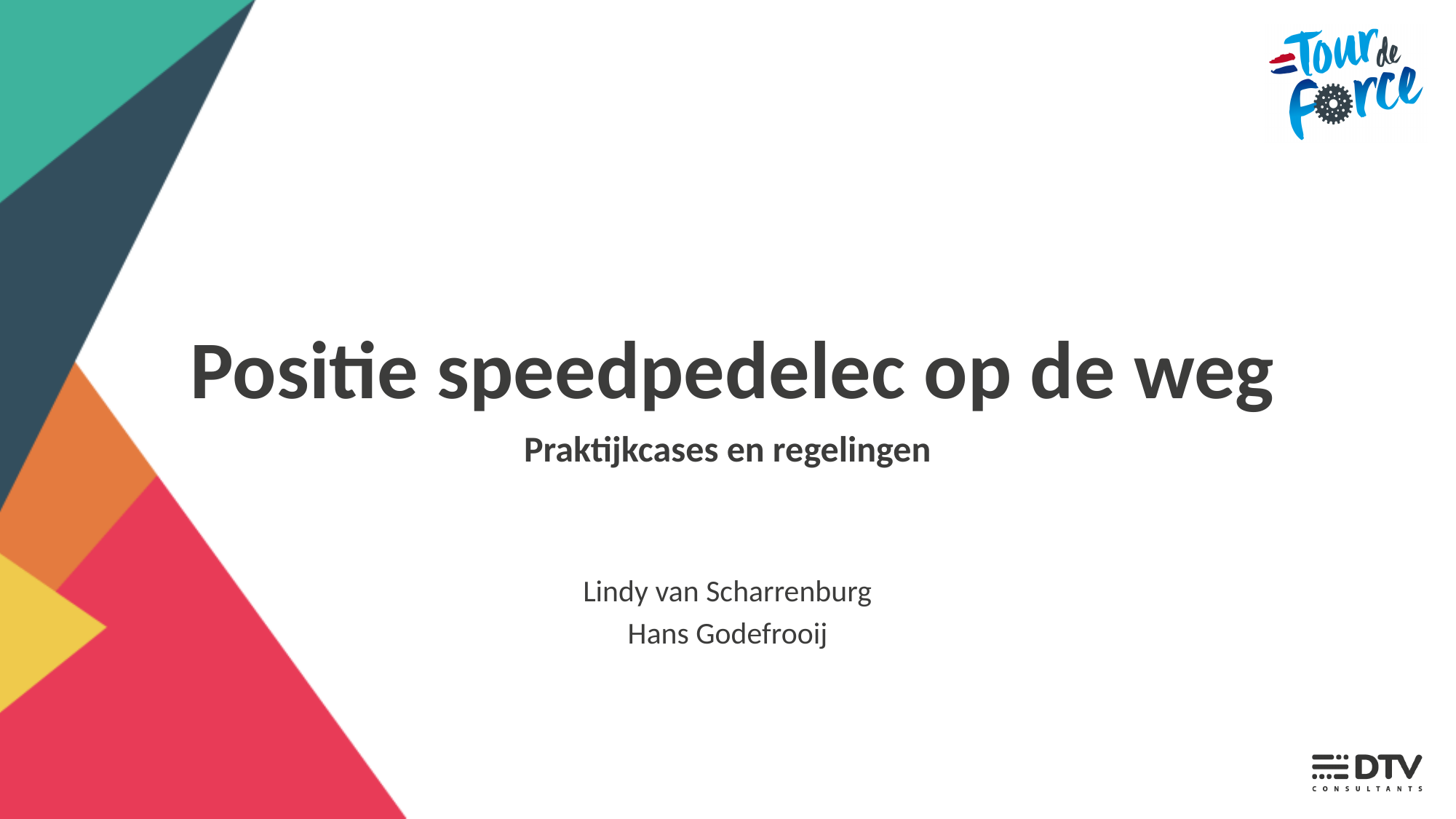

# Positie speedpedelec op de weg
Praktijkcases en regelingen

Lindy van Scharrenburg
Hans Godefrooij